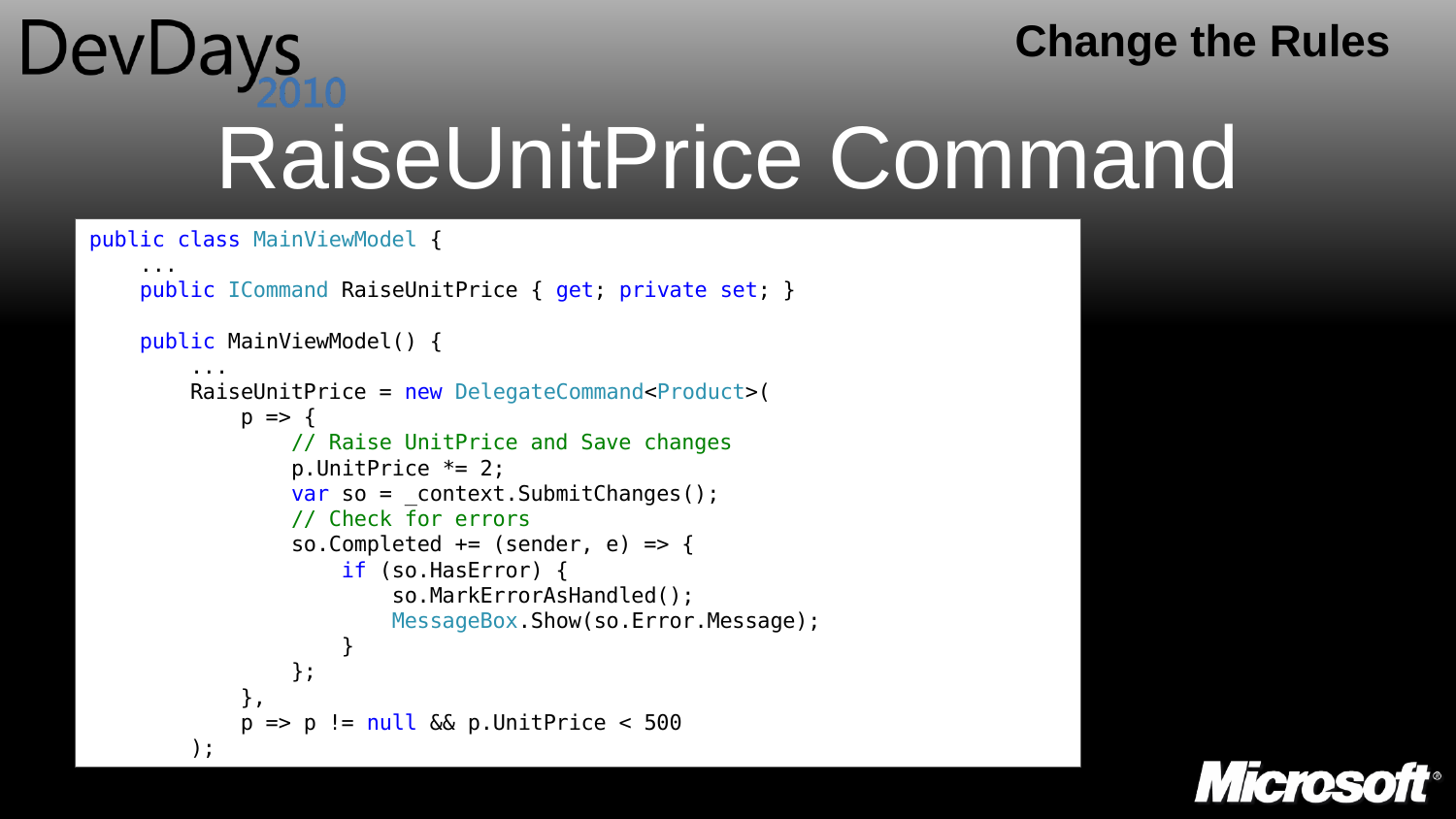

# RaiseUnitPrice Command
public class MainViewModel {
    ...
    public ICommand RaiseUnitPrice { get; private set; }

    public MainViewModel() {
        ...
        RaiseUnitPrice = new DelegateCommand<Product>(
            p => {
                // Raise UnitPrice and Save changes
                p.UnitPrice *= 2;
                var so = _context.SubmitChanges();
                // Check for errors
                so.Completed += (sender, e) => {
                    if (so.HasError) {
                        so.MarkErrorAsHandled();
                        MessageBox.Show(so.Error.Message);
                    }
                };
            },
            p => p != null && p.UnitPrice < 500
        );